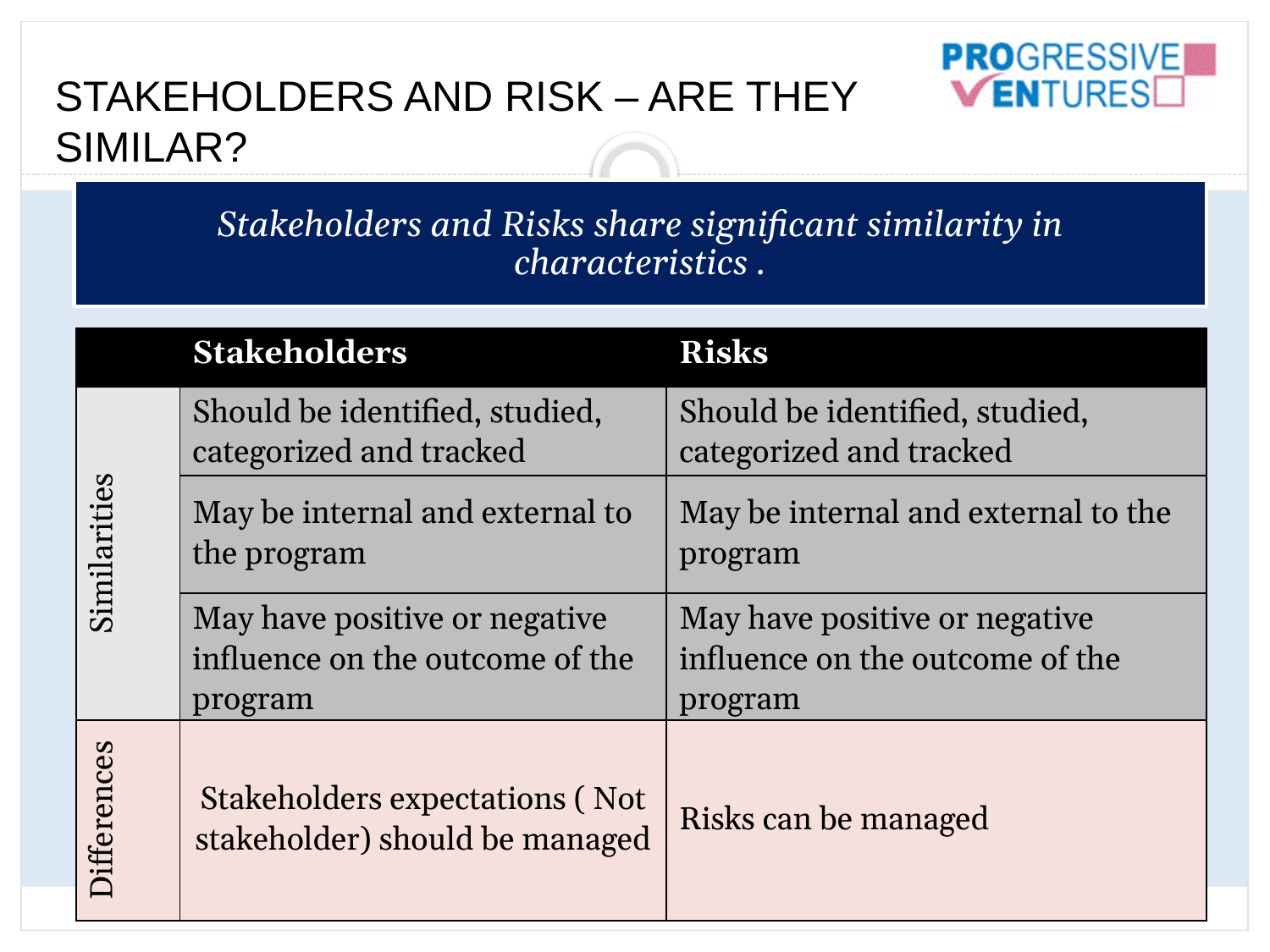

#
Stakeholders and Risk – Are they similar?

Stakeholders and Risks share significant similarity in characteristics .
|  | Stakeholders | Risks |
| --- | --- | --- |
| Similarities | Should be identified, studied, categorized and tracked | Should be identified, studied, categorized and tracked |
|  | May be internal and external to the program | May be internal and external to the program |
|  | May have positive or negative influence on the outcome of the program | May have positive or negative influence on the outcome of the program |
| Differences | Stakeholders expectations ( Not stakeholder) should be managed | Risks can be managed |